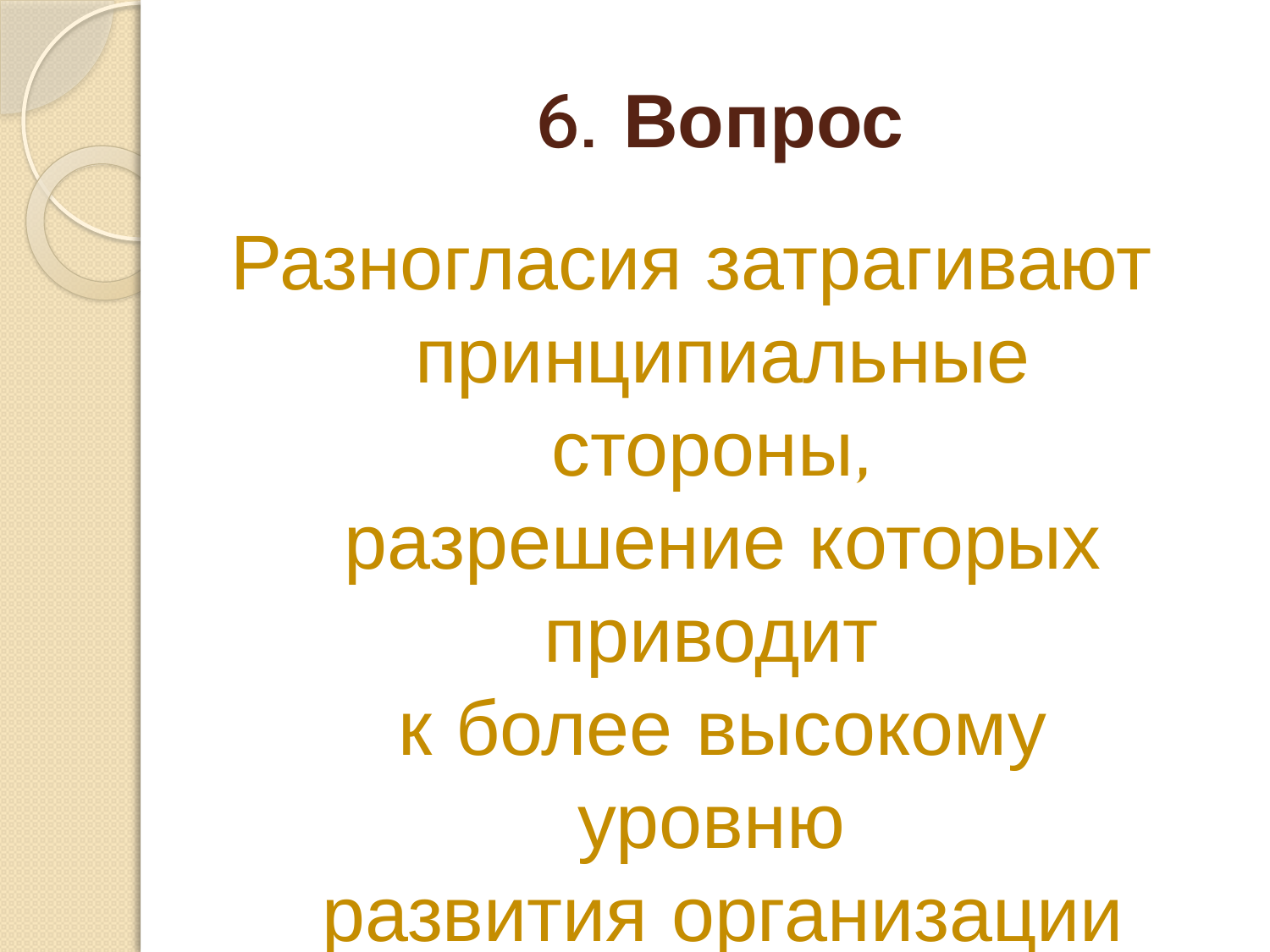

# 6. Вопрос
Разногласия затрагивают 
принципиальные стороны, 
разрешение которых приводит 
к более высокому уровню 
развития организации